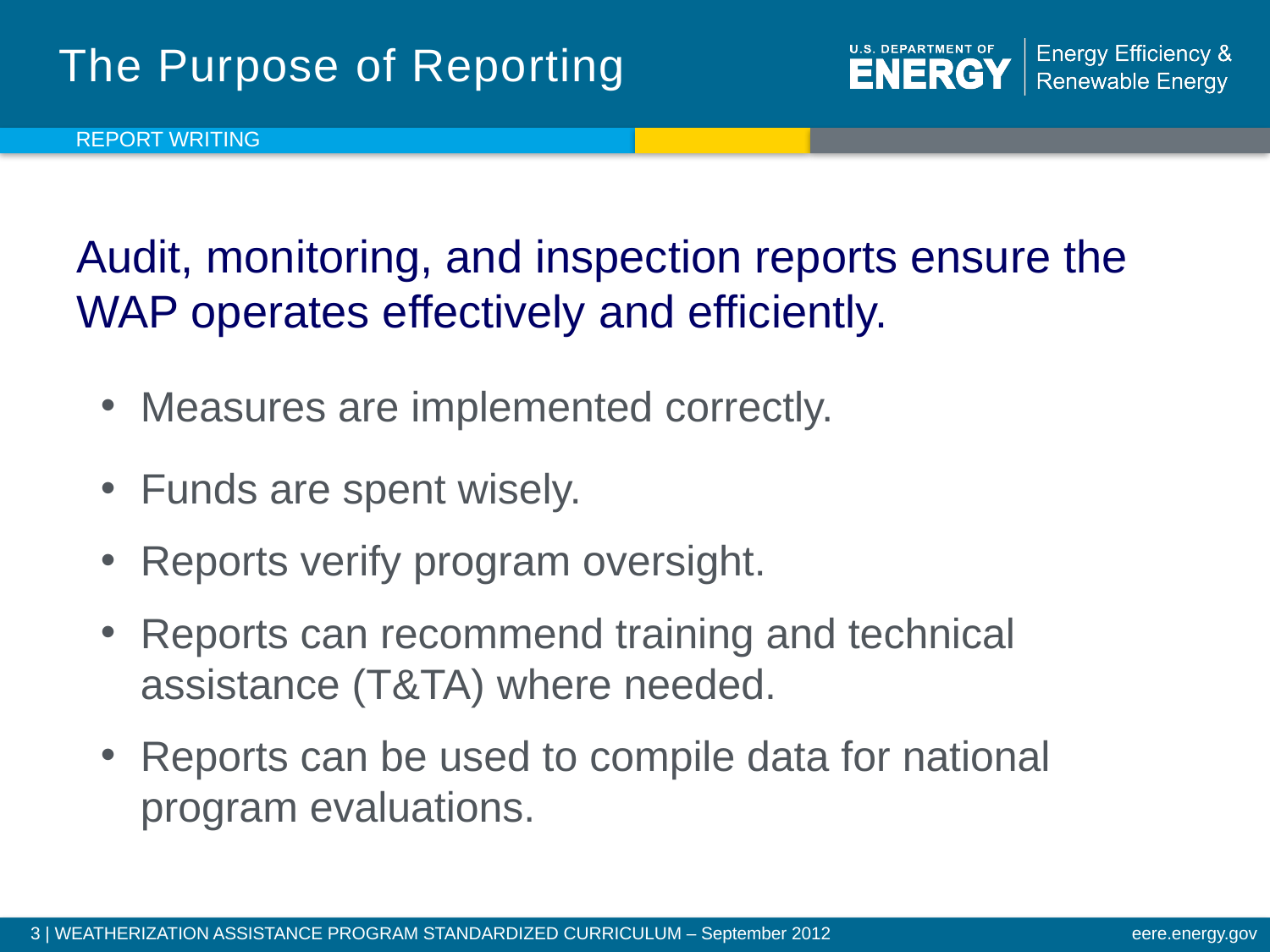

# The Purpose of Reporting
REPORT WRITING
Audit, monitoring, and inspection reports ensure the WAP operates effectively and efficiently.
Measures are implemented correctly.
Funds are spent wisely.
Reports verify program oversight.
Reports can recommend training and technical assistance (T&TA) where needed.
Reports can be used to compile data for national program evaluations.